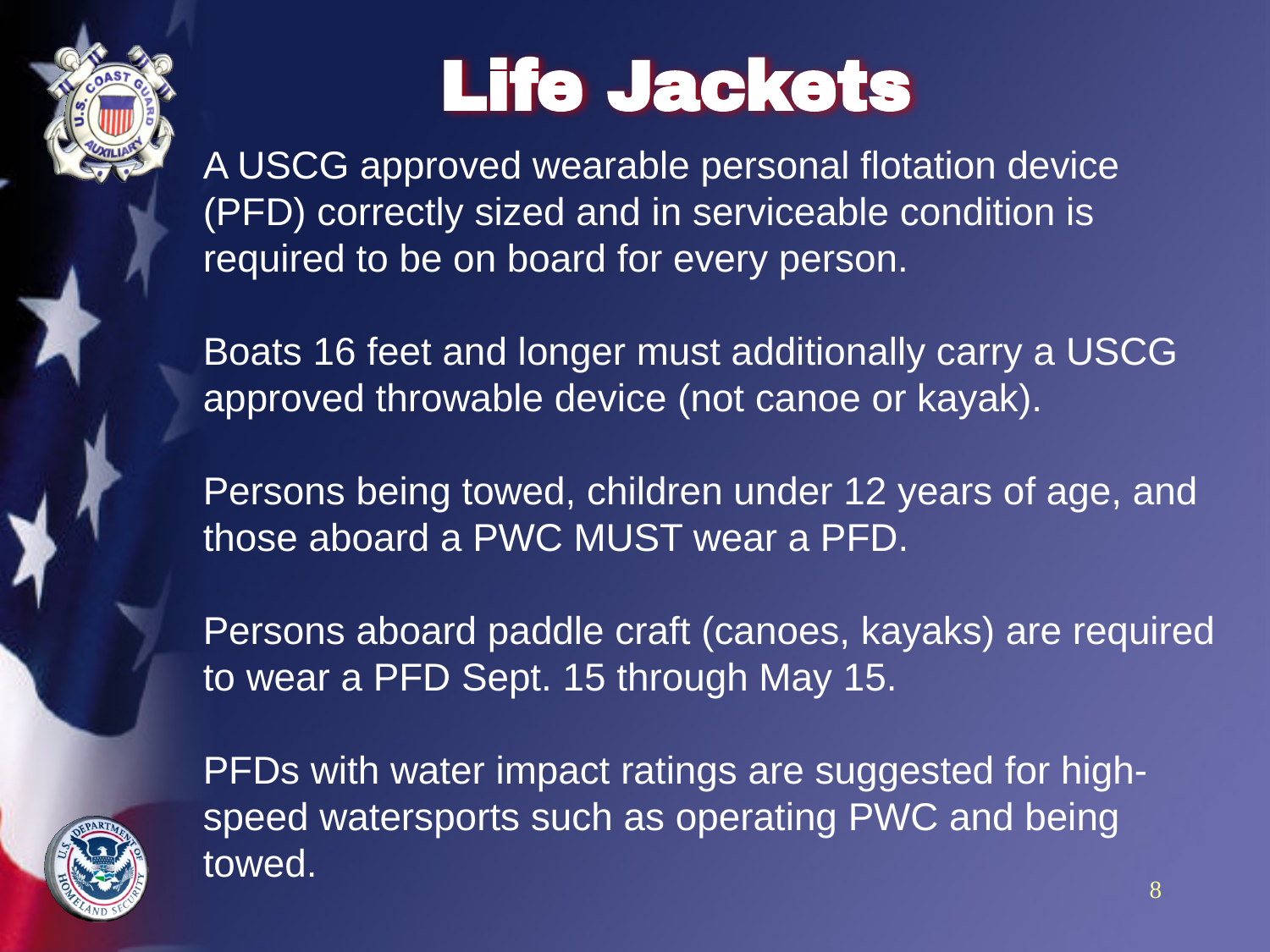

# Life Jackets
A USCG approved wearable personal flotation device (PFD) correctly sized and in serviceable condition is required to be on board for every person.

Boats 16 feet and longer must additionally carry a USCG approved throwable device (not canoe or kayak).

Persons being towed, children under 12 years of age, and those aboard a PWC MUST wear a PFD.

Persons aboard paddle craft (canoes, kayaks) are required to wear a PFD Sept. 15 through May 15.

PFDs with water impact ratings are suggested for high-speed watersports such as operating PWC and being towed.
8